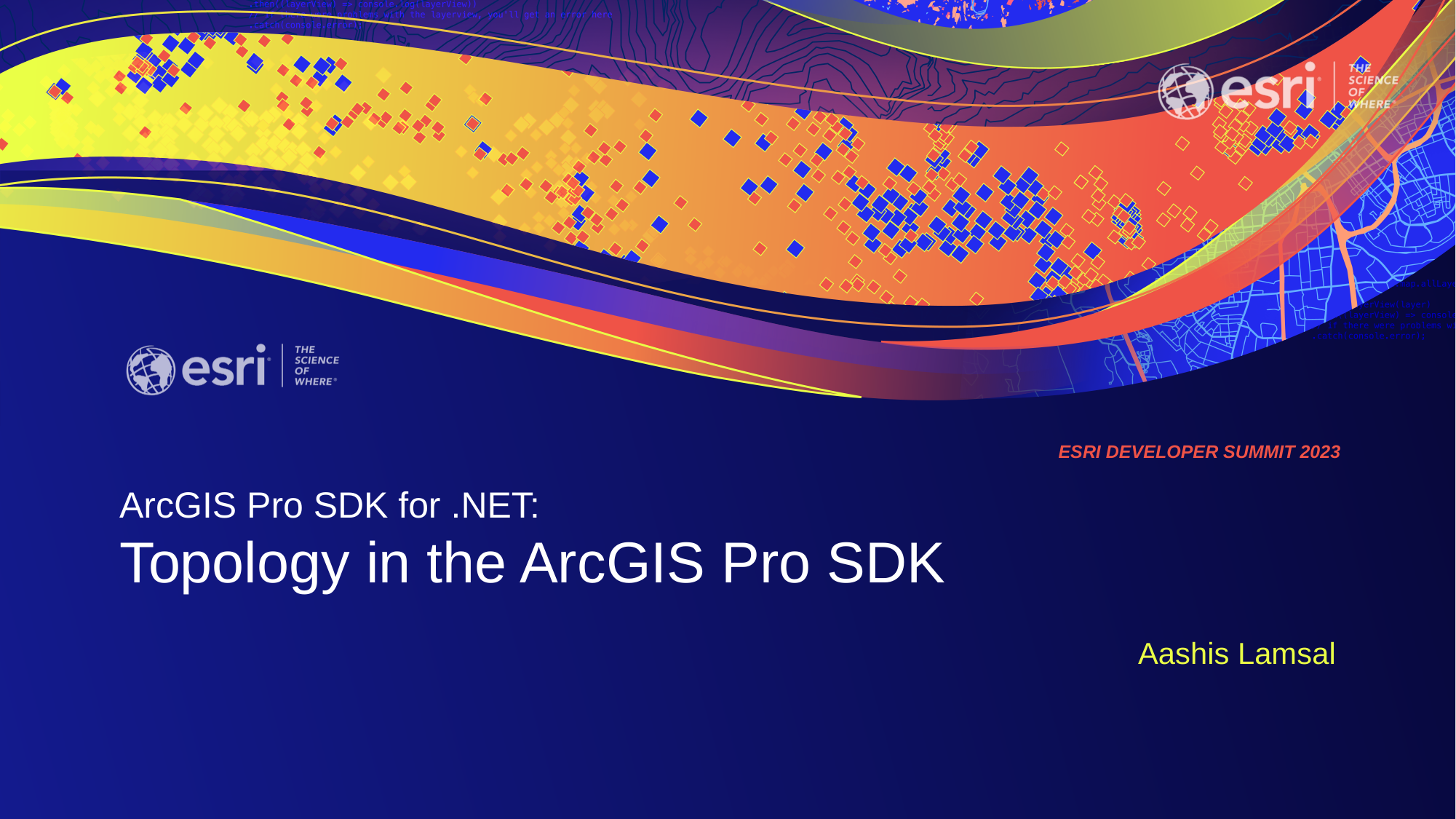

# ArcGIS Pro SDK for .NET:​ Topology in the ArcGIS Pro SDK
Aashis Lamsal